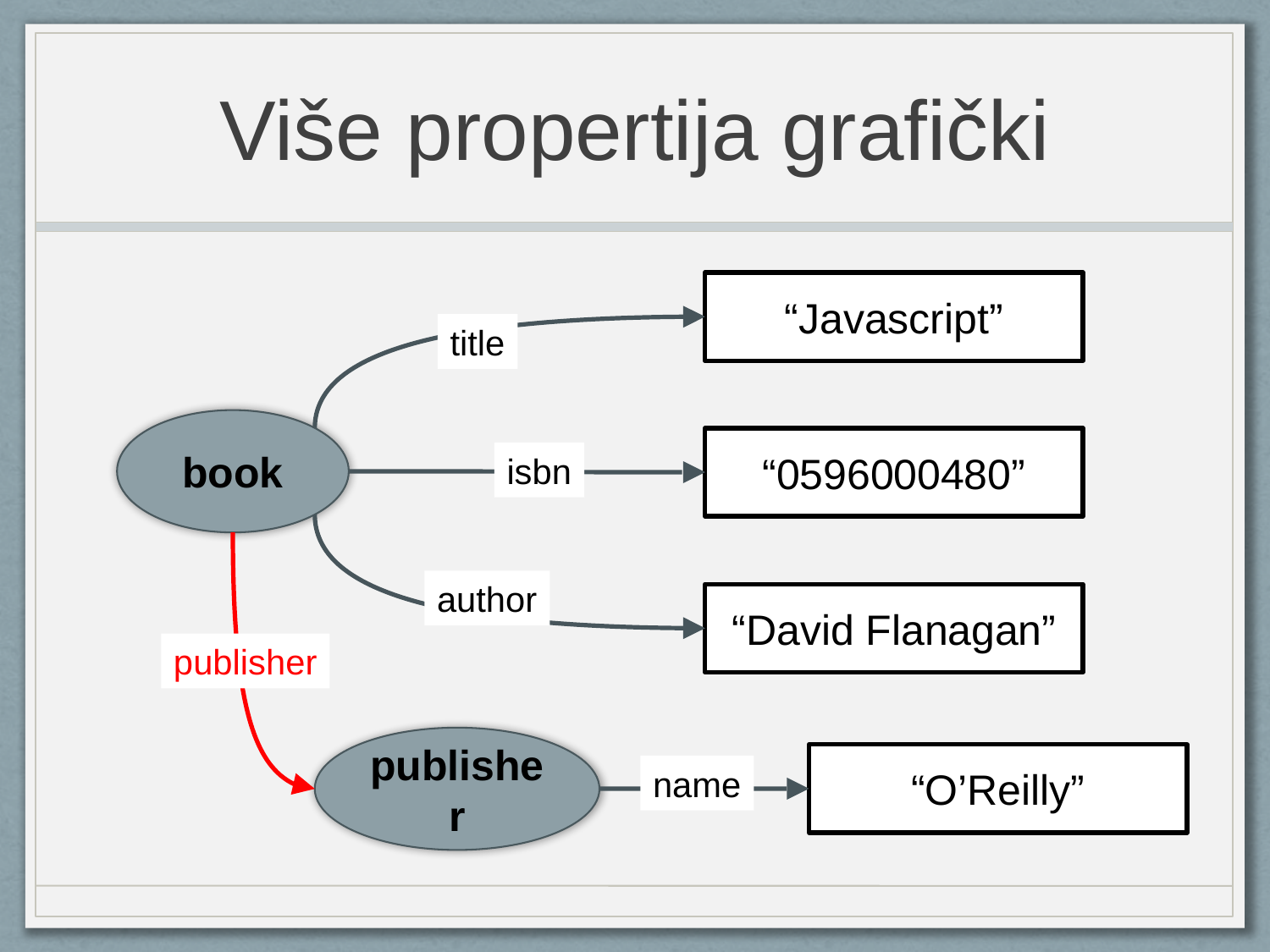

# Više propertija grafički
“Javascript”
title
book
“0596000480”
isbn
author
“David Flanagan”
publisher
publisher
“O’Reilly”
name